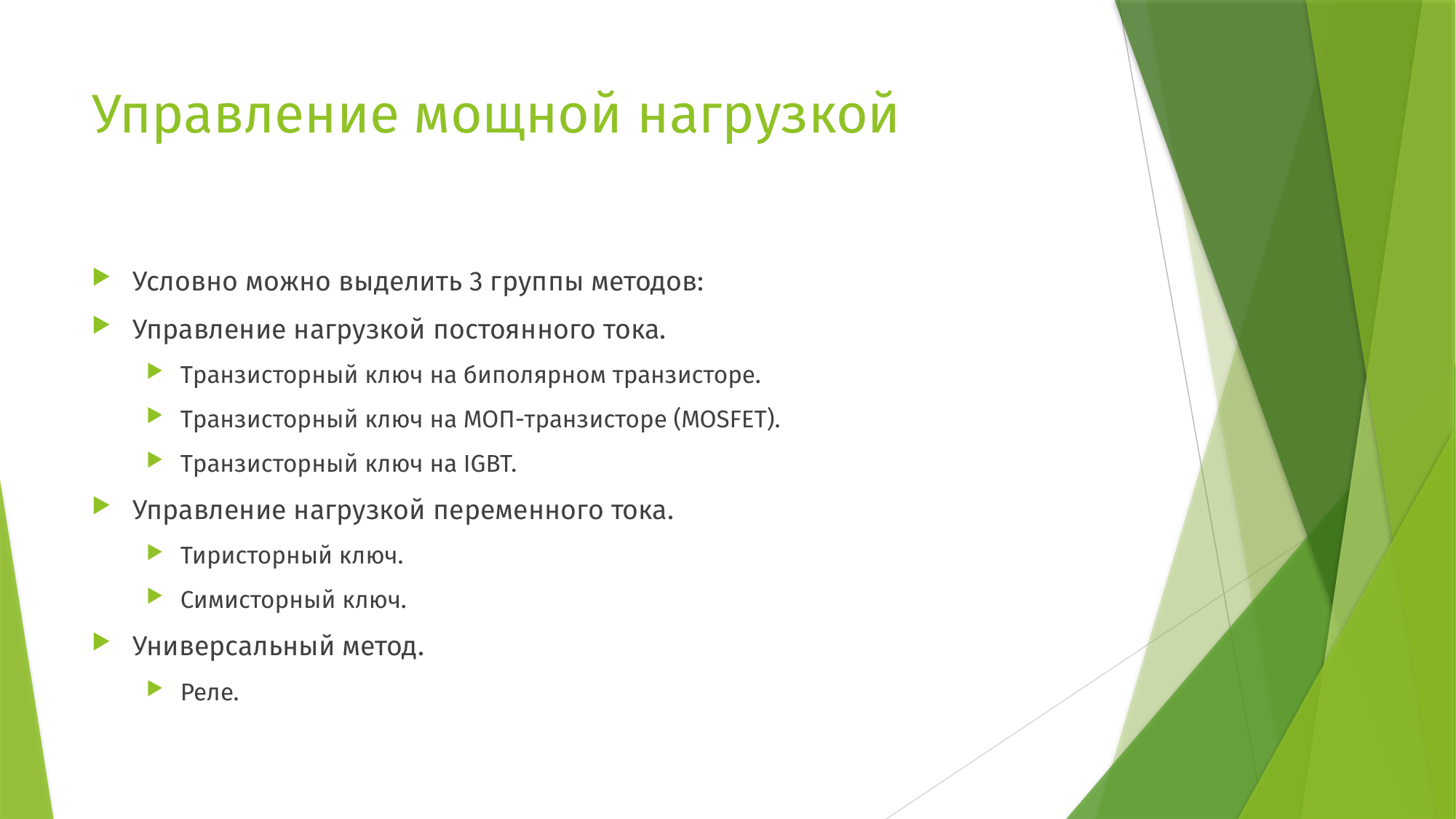

# Управление мощной нагрузкой
Условно можно выделить 3 группы методов:
Управление нагрузкой постоянного тока.
Транзисторный ключ на биполярном транзисторе.
Транзисторный ключ на МОП-транзисторе (MOSFET).
Транзисторный ключ на IGBT.
Управление нагрузкой переменного тока.
Тиристорный ключ.
Симисторный ключ.
Универсальный метод.
Реле.